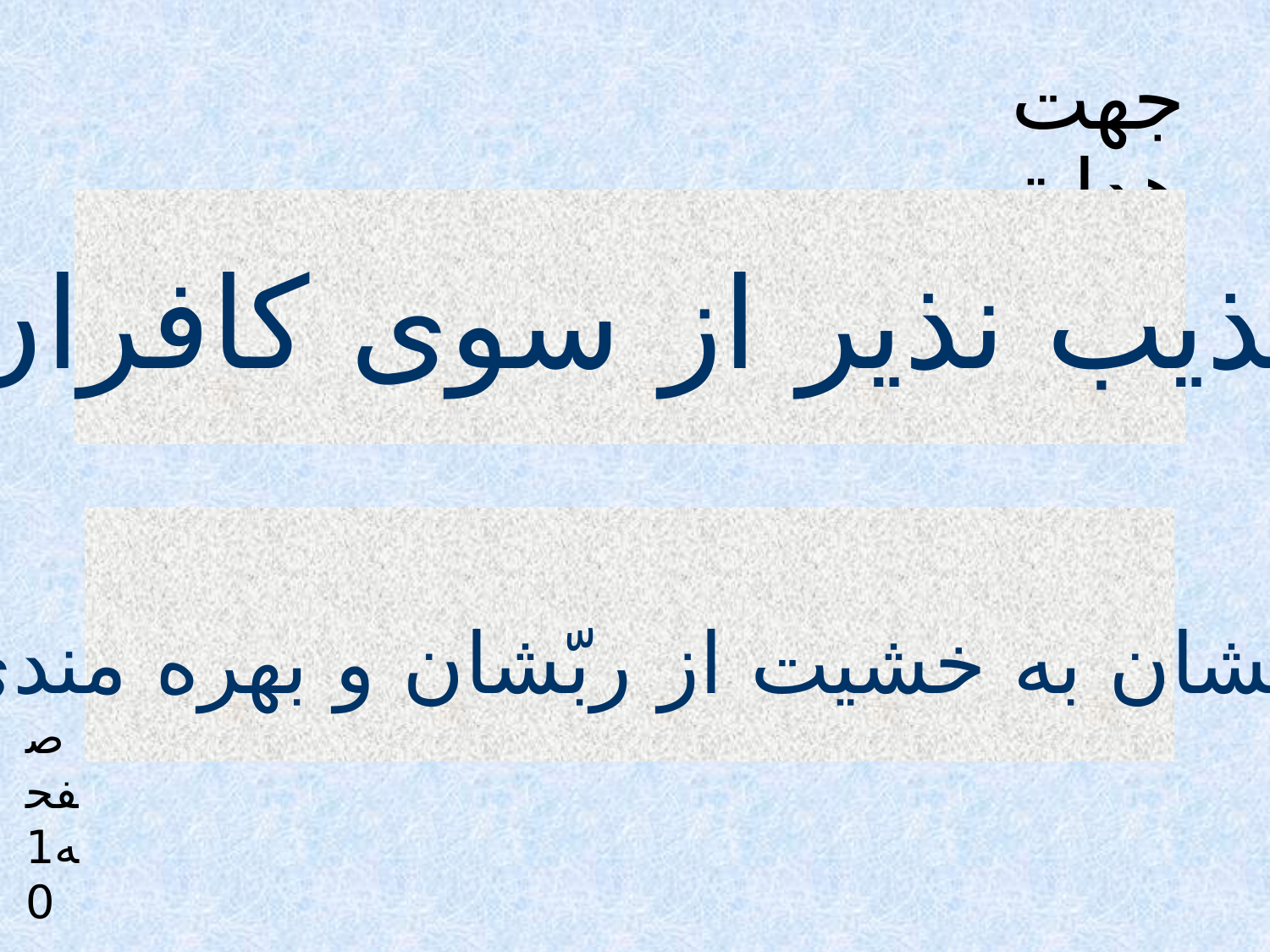

جهت  هدایتی   سوره
مقابله با تکذیب نذیر از سوی کافران به ربوبیت
به منظور رساندن ایشان به خشیت از ربّشان و بهره مندی شان از مغفرت او
صفحه10